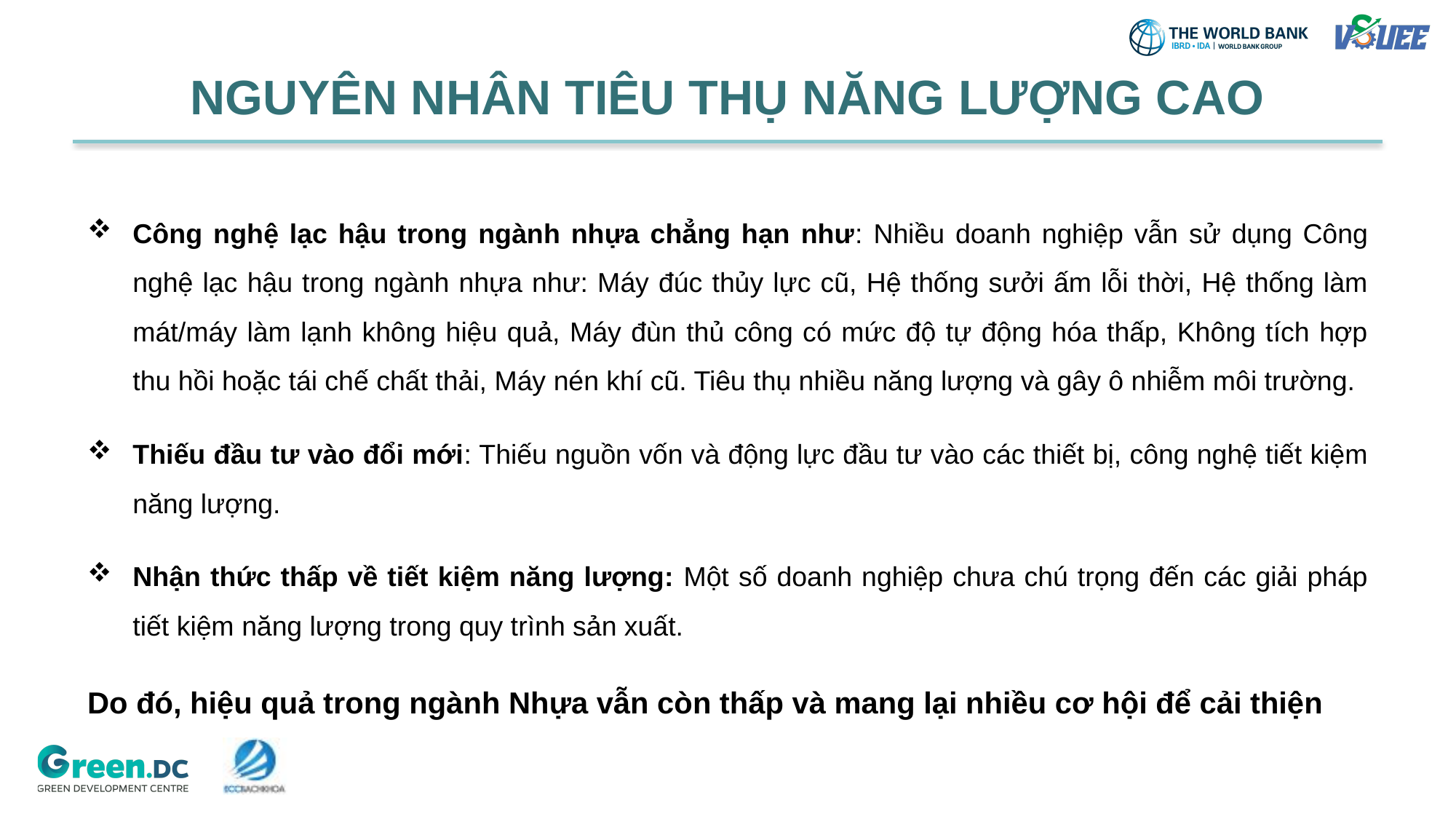

# NGUYÊN NHÂN TIÊU THỤ NĂNG LƯỢNG CAO
Công nghệ lạc hậu trong ngành nhựa chẳng hạn như: Nhiều doanh nghiệp vẫn sử dụng Công nghệ lạc hậu trong ngành nhựa như: Máy đúc thủy lực cũ, Hệ thống sưởi ấm lỗi thời, Hệ thống làm mát/máy làm lạnh không hiệu quả, Máy đùn thủ công có mức độ tự động hóa thấp, Không tích hợp thu hồi hoặc tái chế chất thải, Máy nén khí cũ. Tiêu thụ nhiều năng lượng và gây ô nhiễm môi trường.
Thiếu đầu tư vào đổi mới: Thiếu nguồn vốn và động lực đầu tư vào các thiết bị, công nghệ tiết kiệm năng lượng.
Nhận thức thấp về tiết kiệm năng lượng: Một số doanh nghiệp chưa chú trọng đến các giải pháp tiết kiệm năng lượng trong quy trình sản xuất.
Do đó, hiệu quả trong ngành Nhựa vẫn còn thấp và mang lại nhiều cơ hội để cải thiện